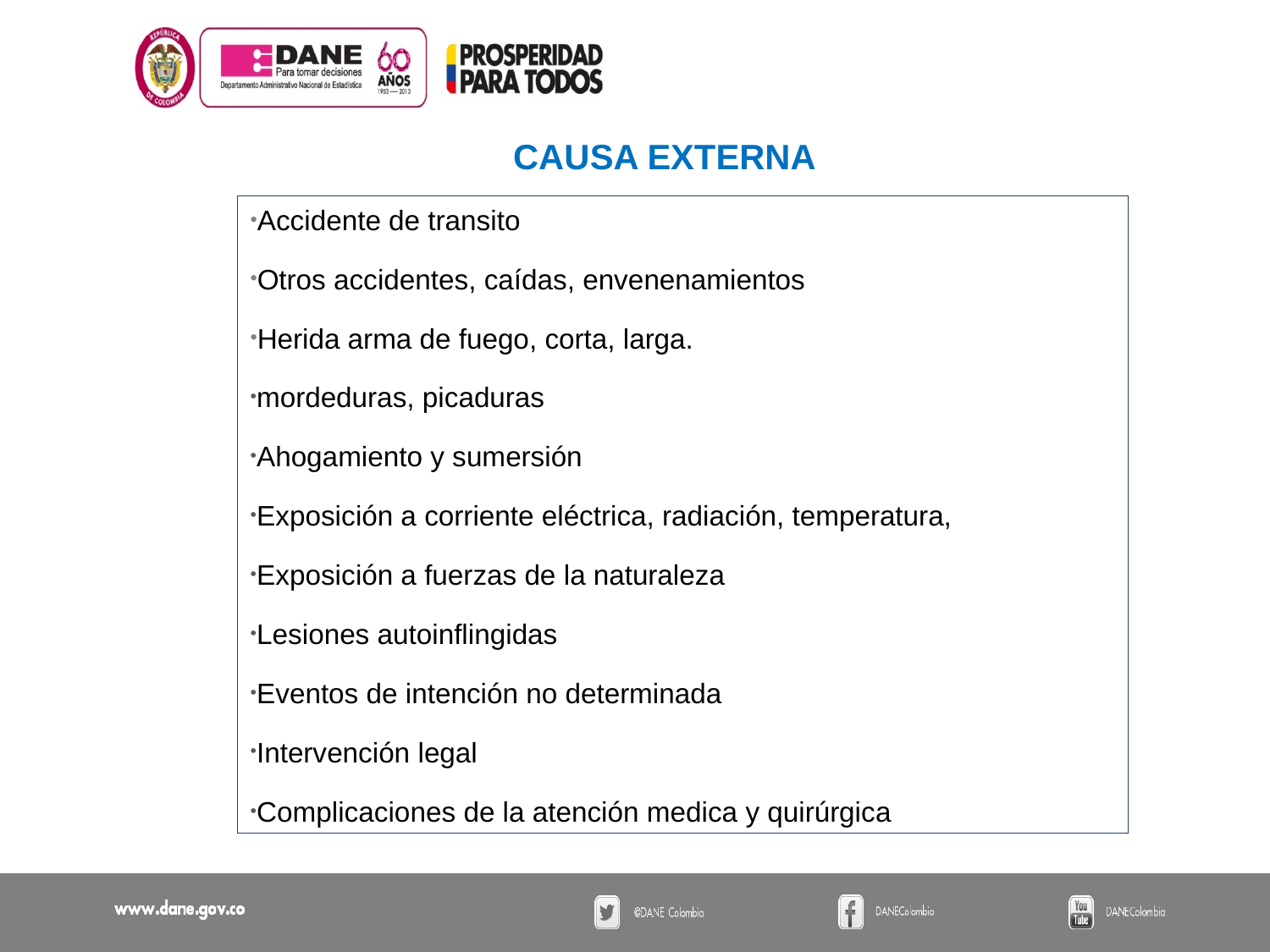

CAUSA EXTERNA
Accidente de transito

Otros accidentes, caídas, envenenamientos

Herida arma de fuego, corta, larga.

mordeduras, picaduras

Ahogamiento y sumersión

Exposición a corriente eléctrica, radiación, temperatura,

Exposición a fuerzas de la naturaleza

Lesiones autoinflingidas

Eventos de intención no determinada

Intervención legal

Complicaciones de la atención medica y quirúrgica